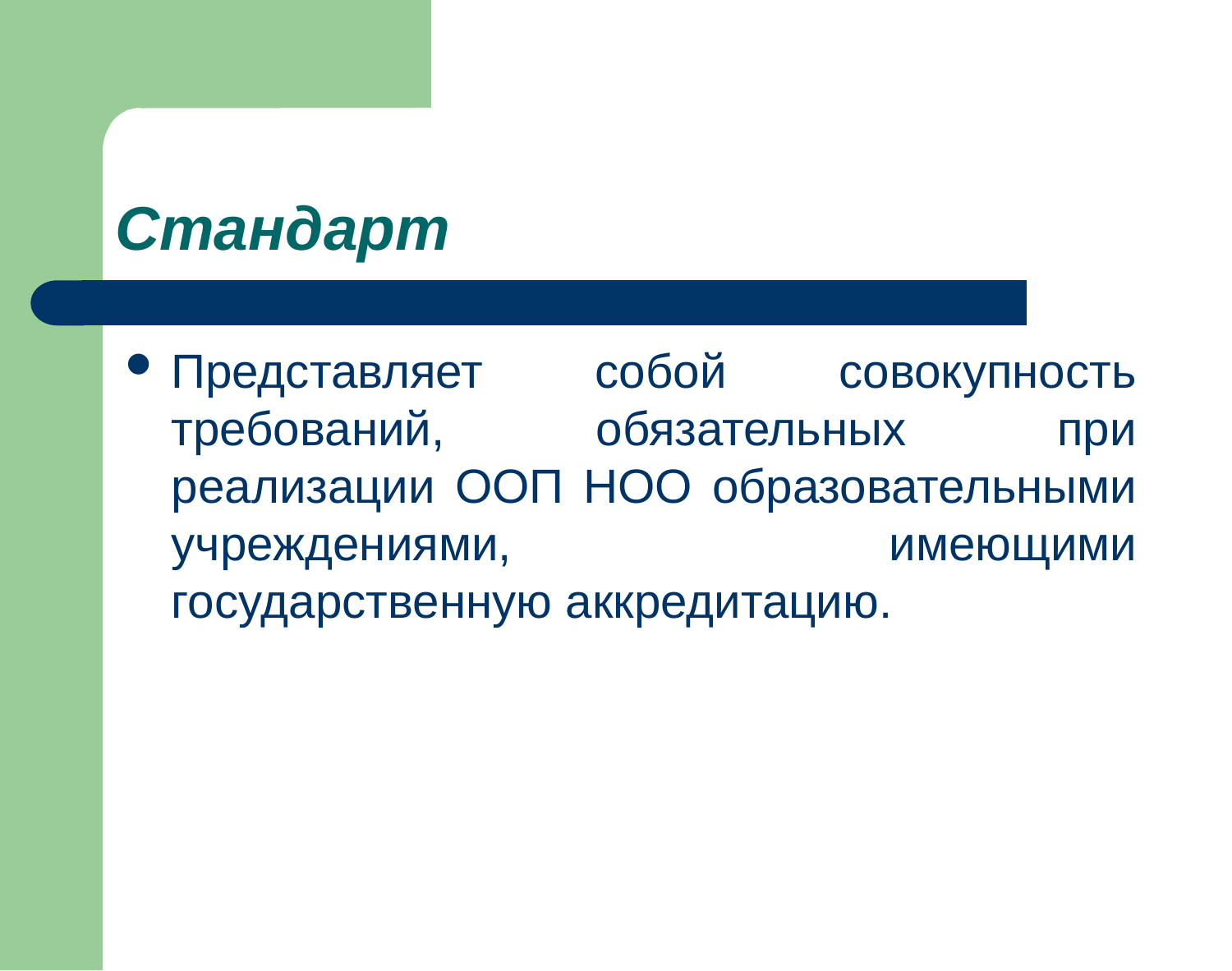

# Стандарт
Представляет собой совокупность требований, обязательных при реализации ООП НОО образовательными учреждениями, имеющими государственную аккредитацию.